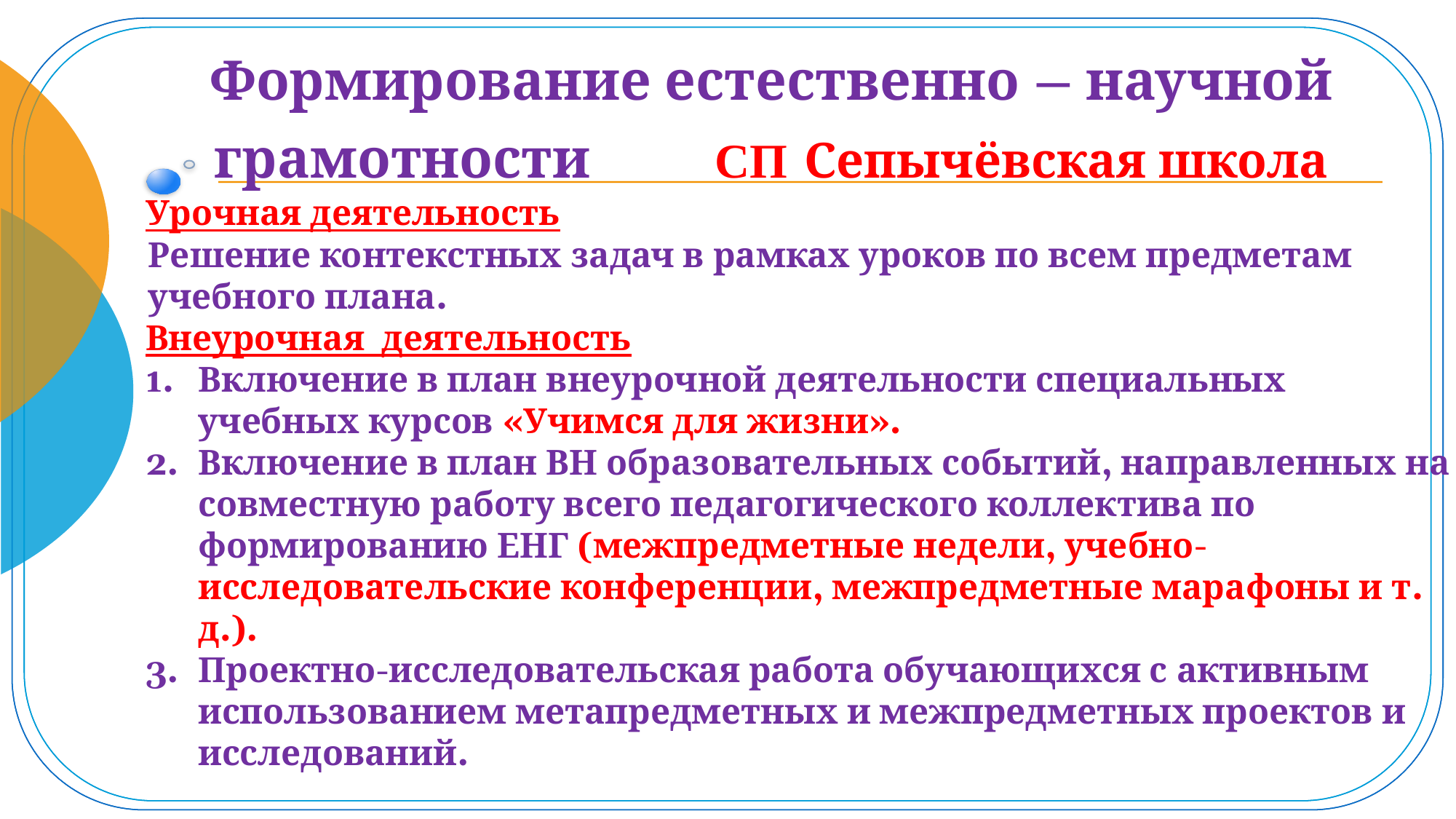

# Формирование естественно – научной грамотности         СП Сепычёвская школа
Урочная деятельность
Решение контекстных задач в рамках уроков по всем предметам учебного плана.
Внеурочная  деятельность
Включение в план внеурочной деятельности специальных учебных курсов «Учимся для жизни».
Включение в план ВН образовательных событий, направленных на совместную работу всего педагогического коллектива по формированию ЕНГ (межпредметные недели, учебно-исследовательские конференции, межпредметные марафоны и т. д.).
Проектно-исследовательская работа обучающихся с активным использованием метапредметных и межпредметных проектов и исследований.